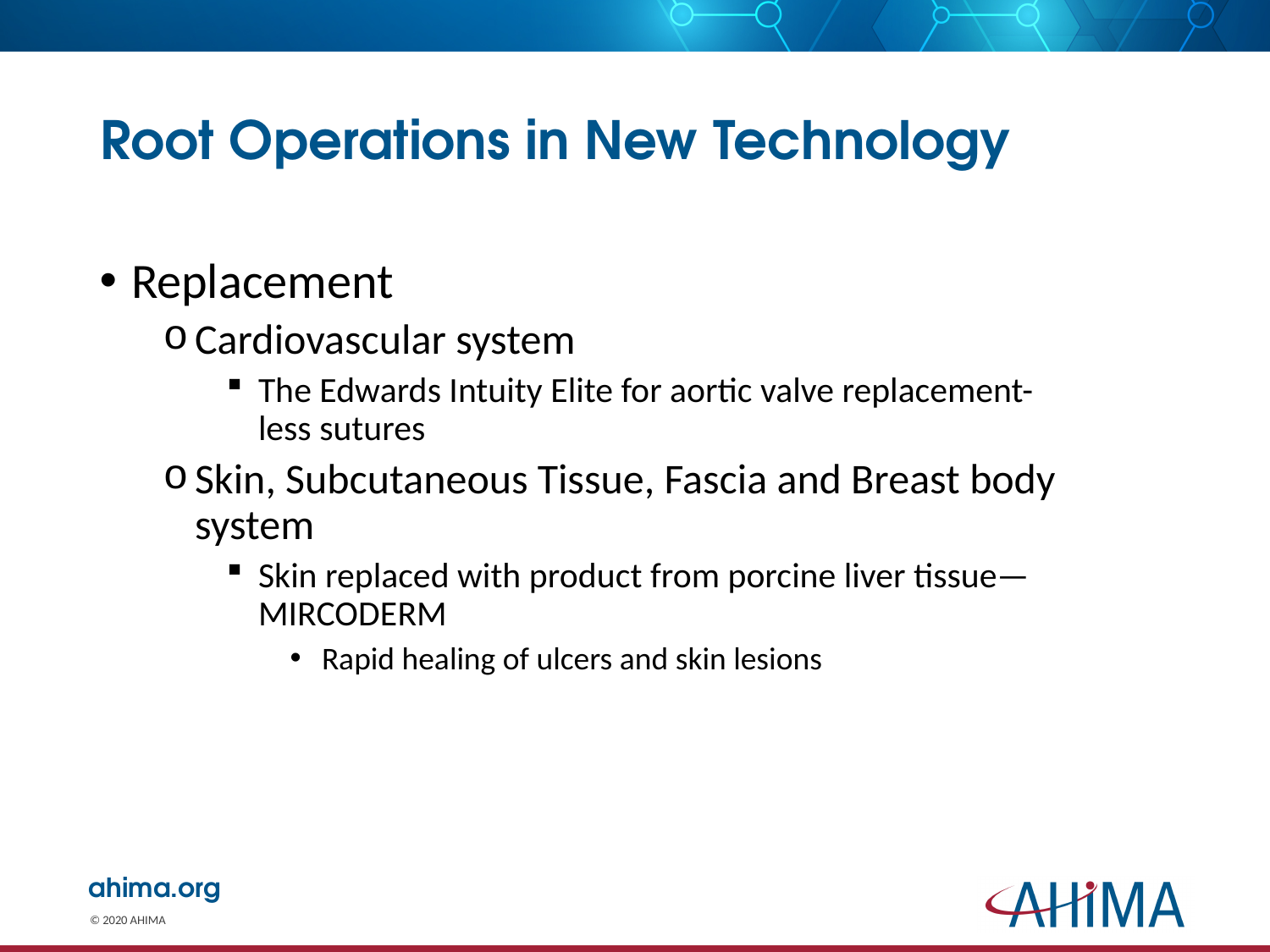

# Root Operations in New Technology
Replacement
Cardiovascular system
The Edwards Intuity Elite for aortic valve replacement- less sutures
Skin, Subcutaneous Tissue, Fascia and Breast body system
Skin replaced with product from porcine liver tissue— MIRCODERM
Rapid healing of ulcers and skin lesions